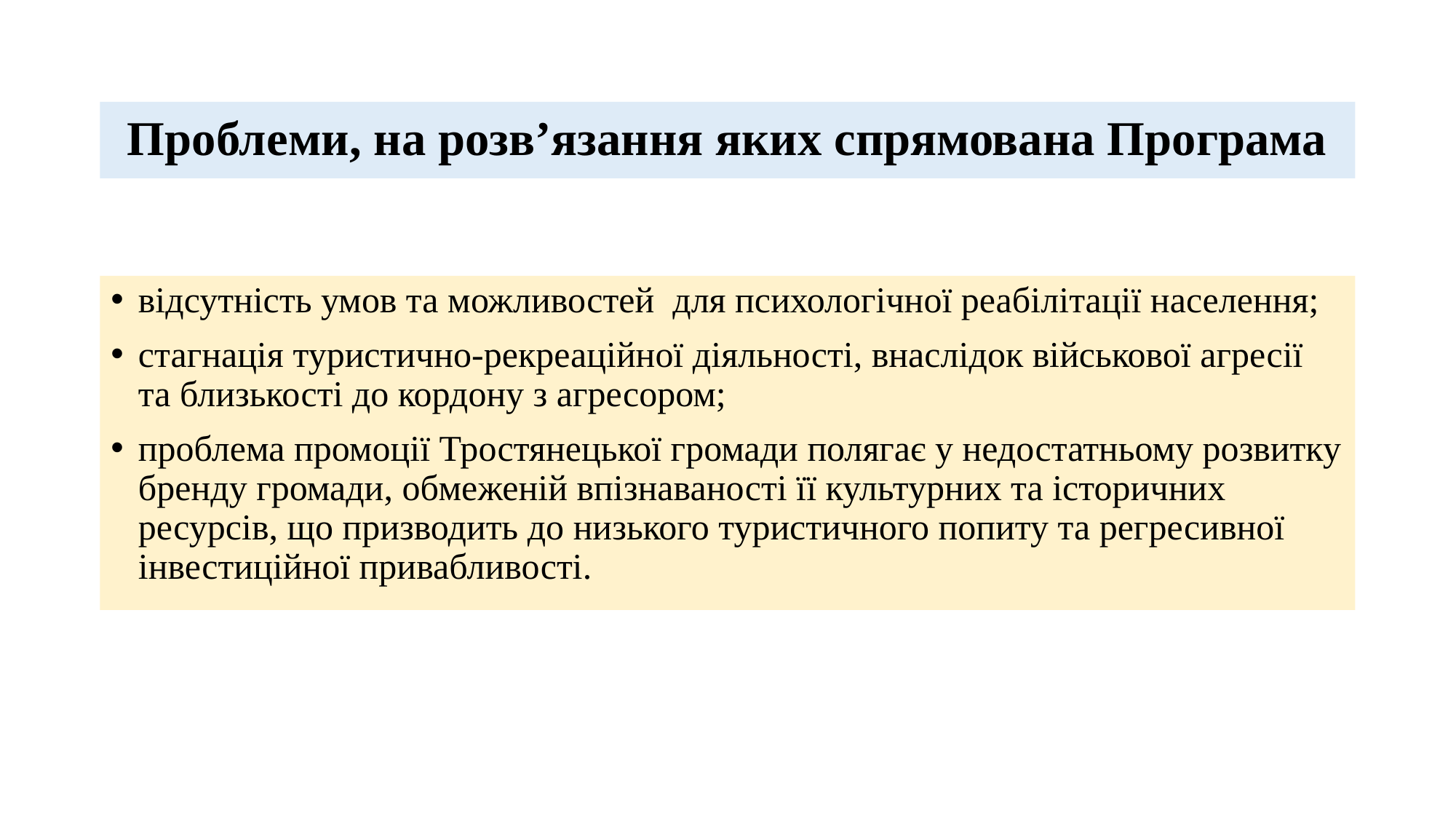

# Проблеми, на розв’язання яких спрямована Програма
відсутність умов та можливостей  для психологічної реабілітації населення;
стагнація туристично-рекреаційної діяльності, внаслідок військової агресії та близькості до кордону з агресором;
проблема промоції Тростянецької громади полягає у недостатньому розвитку бренду громади, обмеженій впізнаваності її культурних та історичних ресурсів, що призводить до низького туристичного попиту та регресивної інвестиційної привабливості.